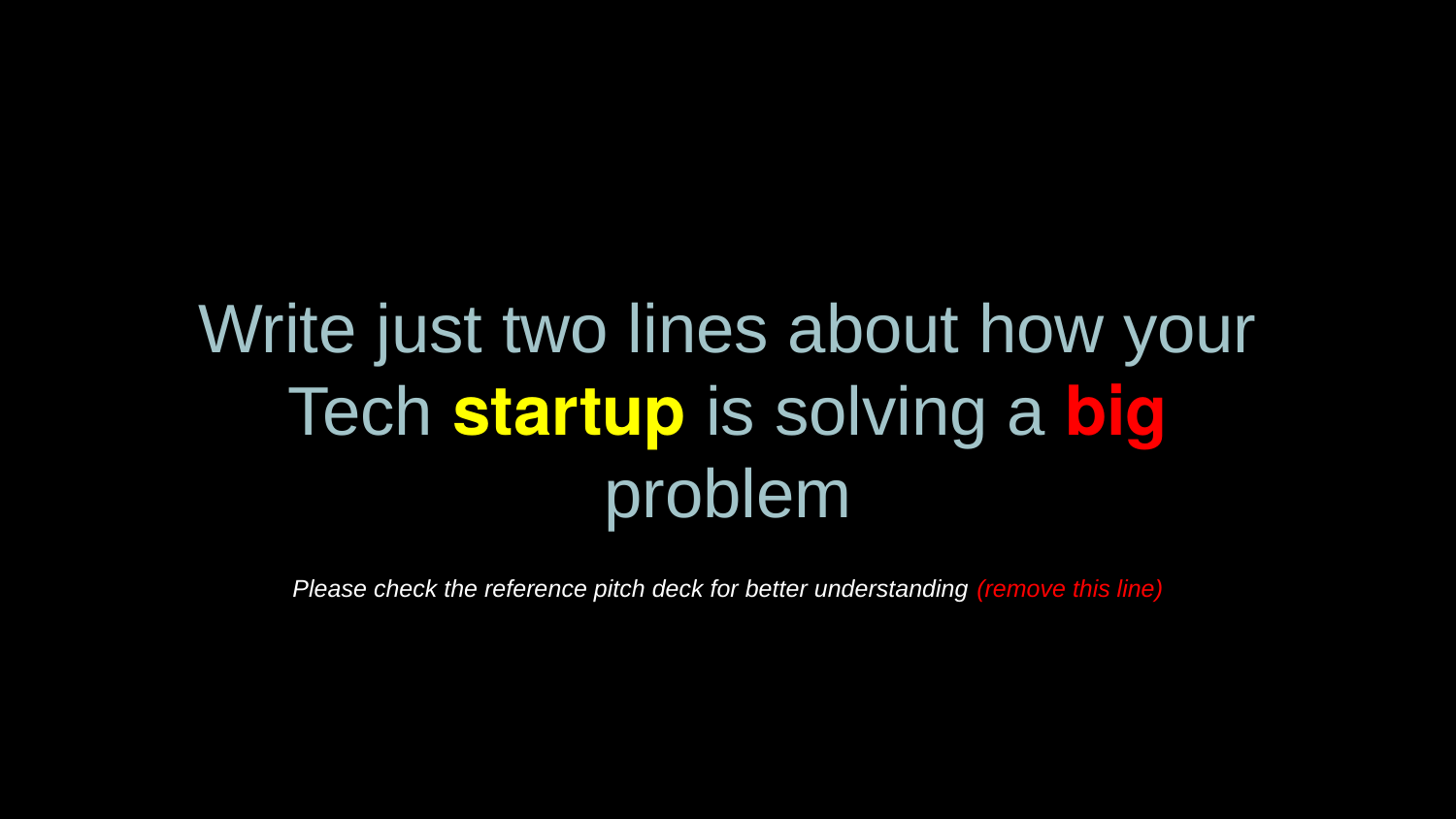

Write just two lines about how your Tech startup is solving a big problem
Please check the reference pitch deck for better understanding (remove this line)